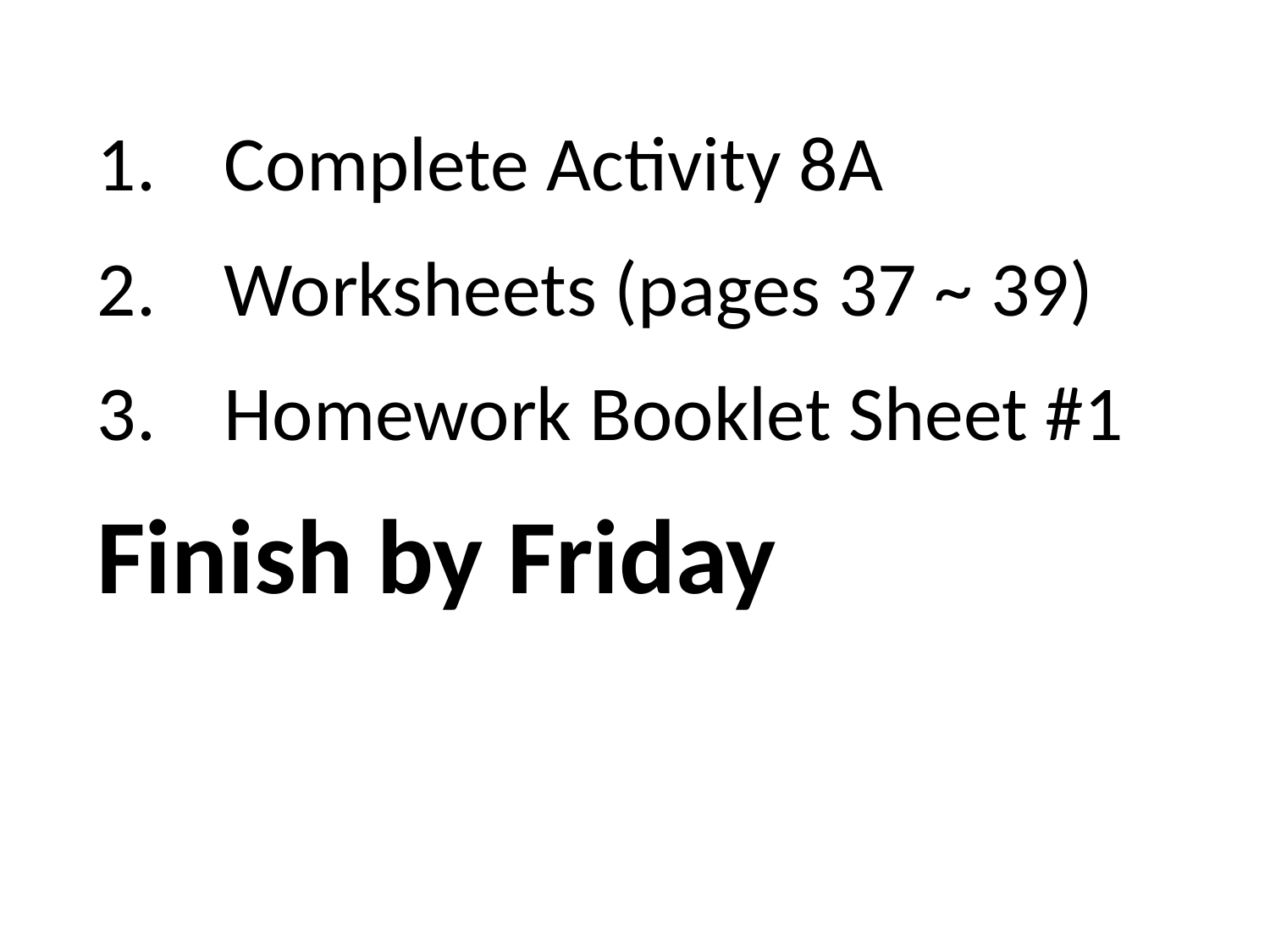

Complete Activity 8A
Worksheets (pages 37 ~ 39)
Homework Booklet Sheet #1
Finish by Friday